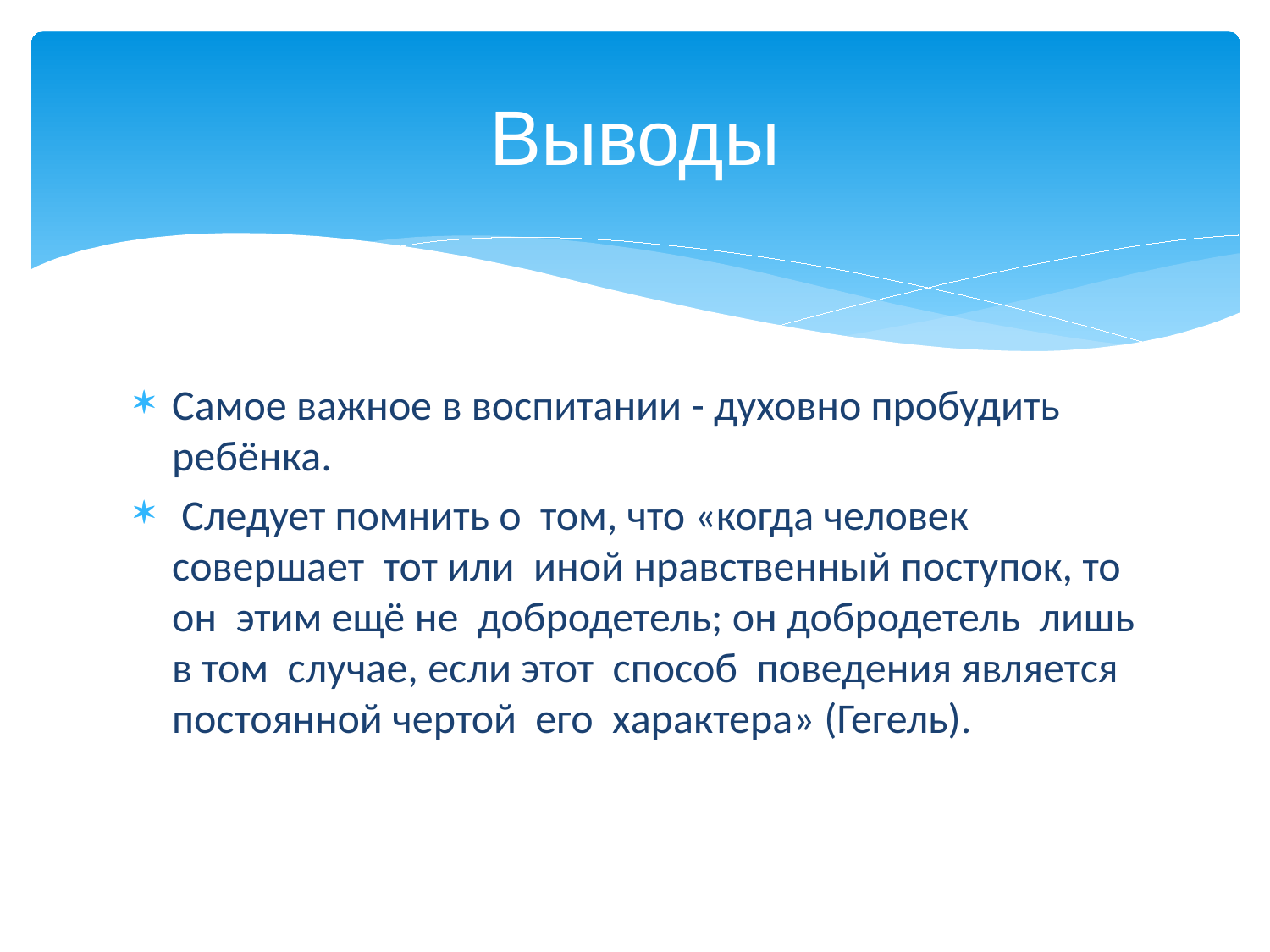

# Выводы
Самое важное в воспитании - духовно пробудить ребёнка.
 Следует помнить о  том, что «когда человек  совершает  тот или  иной нравственный поступок, то  он  этим ещё не  добродетель; он добродетель  лишь в том  случае, если этот  способ  поведения является постоянной чертой  его  характера» (Гегель).